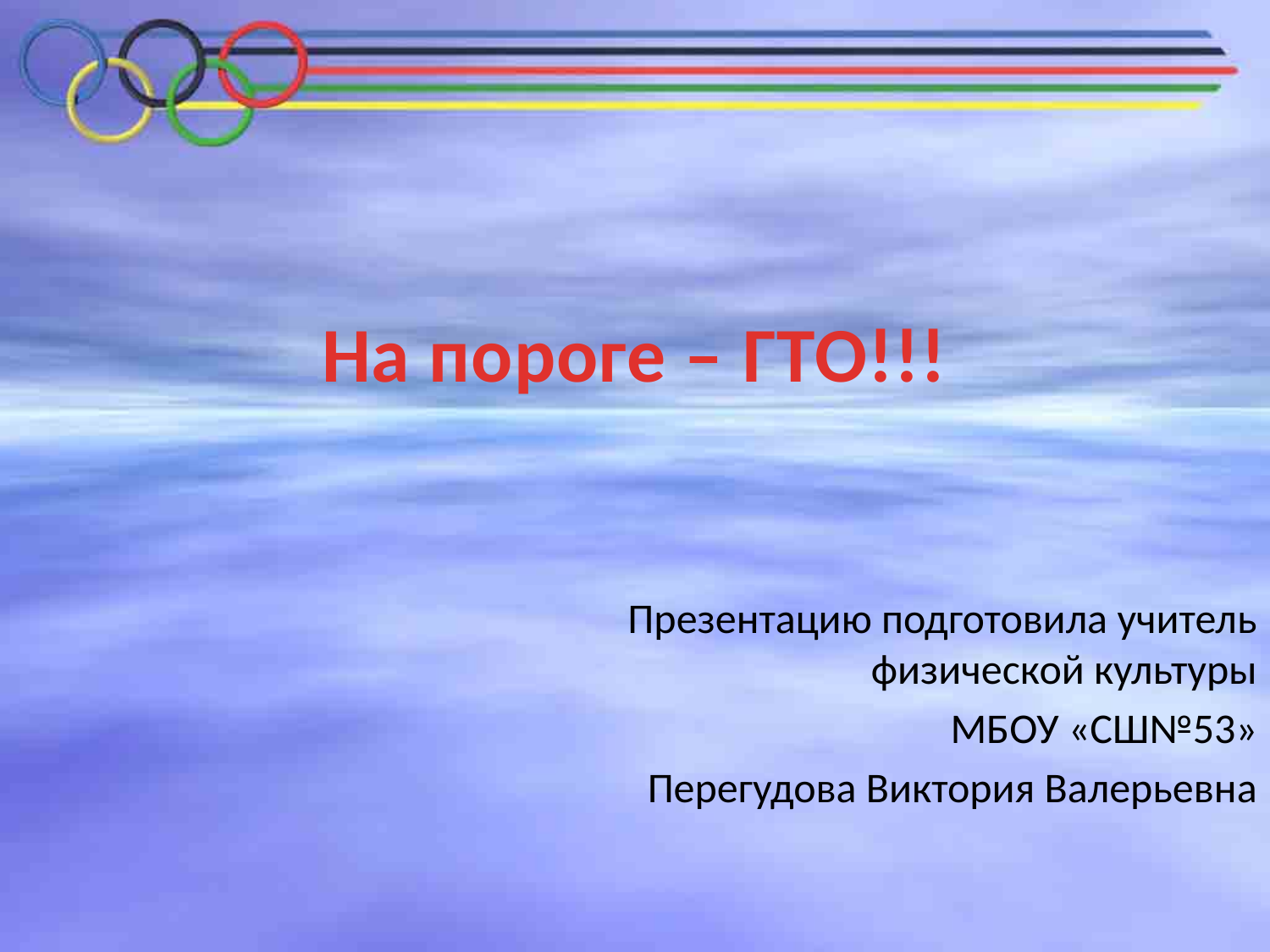

# На пороге – ГТО!!!
  Презентацию подготовила учитель физической культуры
МБОУ «СШ№53»
Перегудова Виктория Валерьевна